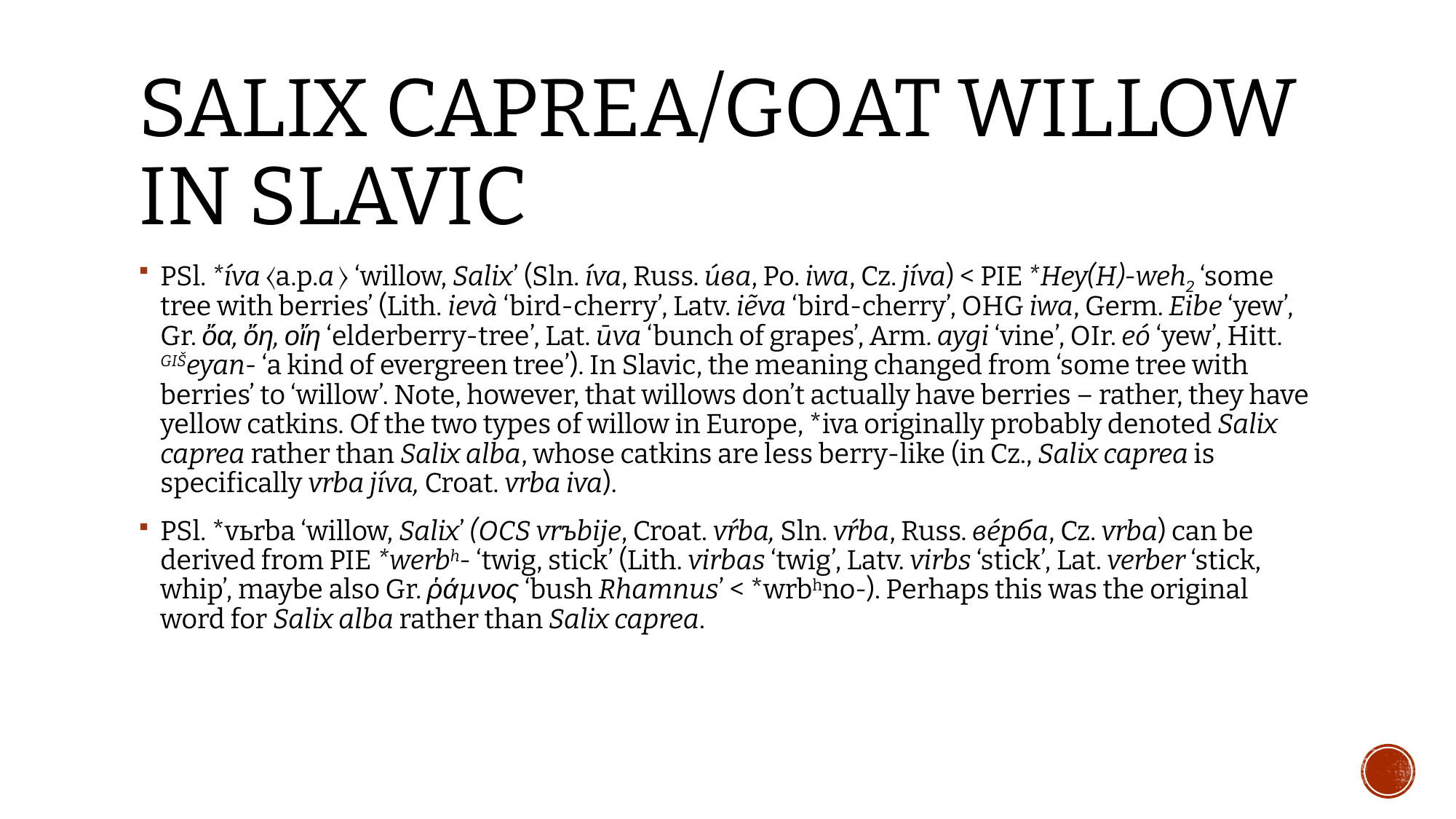

# Salix caprea/goat willow in Slavic
PSl. *íva 〈a.p.a 〉 ‘willow, Salix’ (Sln. íva, Russ. и́ва, Po. iwa, Cz. jíva) < PIE *Hey(H)-weh2 ‘some tree with berries’ (Lith. ievà ‘bird-cherry’, Latv. iẽva ‘bird-cherry’, OHG iwa, Germ. Eibe ‘yew’, Gr. ὄα, ὄη, οἴη ‘elderberry-tree’, Lat. ūva ‘bunch of grapes’, Arm. aygi ‘vine’, OIr. eó ‘yew’, Hitt. GIŠeyan- ‘a kind of evergreen tree’). In Slavic, the meaning changed from ‘some tree with berries’ to ‘willow’. Note, however, that willows don’t actually have berries – rather, they have yellow catkins. Of the two types of willow in Europe, *iva originally probably denoted Salix caprea rather than Salix alba, whose catkins are less berry-like (in Cz., Salix caprea is specifically vrba jíva, Croat. vrba iva).
PSl. *vьrba ‘willow, Salix’ (OCS vrъbije, Croat. vŕba, Sln. vŕba, Russ. вéрба, Cz. vrba) can be derived from PIE *werbh- ‘twig, stick’ (Lith. virbas ‘twig’, Latv. virbs ‘stick’, Lat. verber ‘stick, whip’, maybe also Gr. ῥάμνος ‘bush Rhamnus’ < *wrbhno-). Perhaps this was the original word for Salix alba rather than Salix caprea.